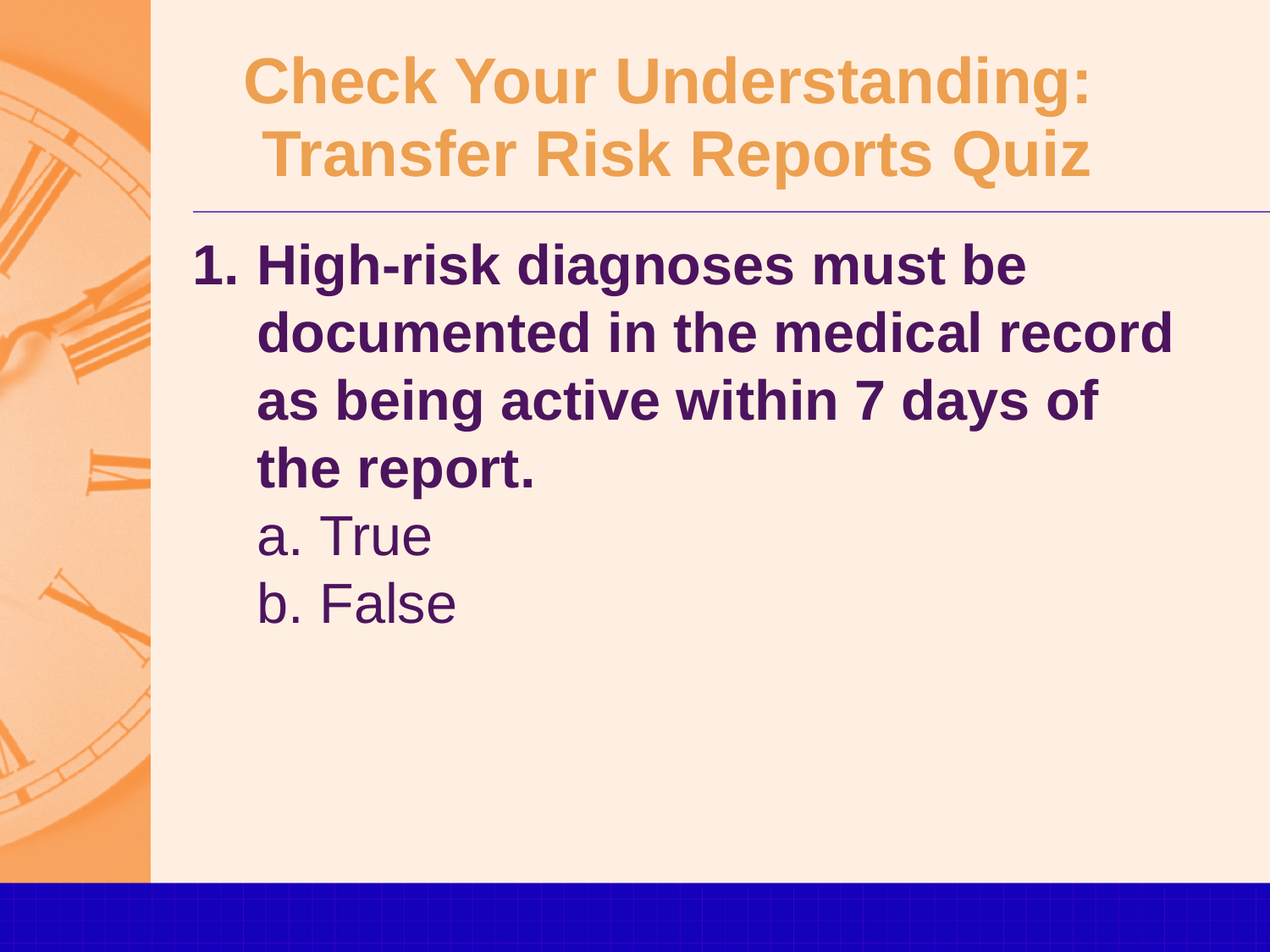

# Check Your Understanding: Transfer Risk Reports Quiz
High-risk diagnoses must be documented in the medical record as being active within 7 days of the report.
True
False